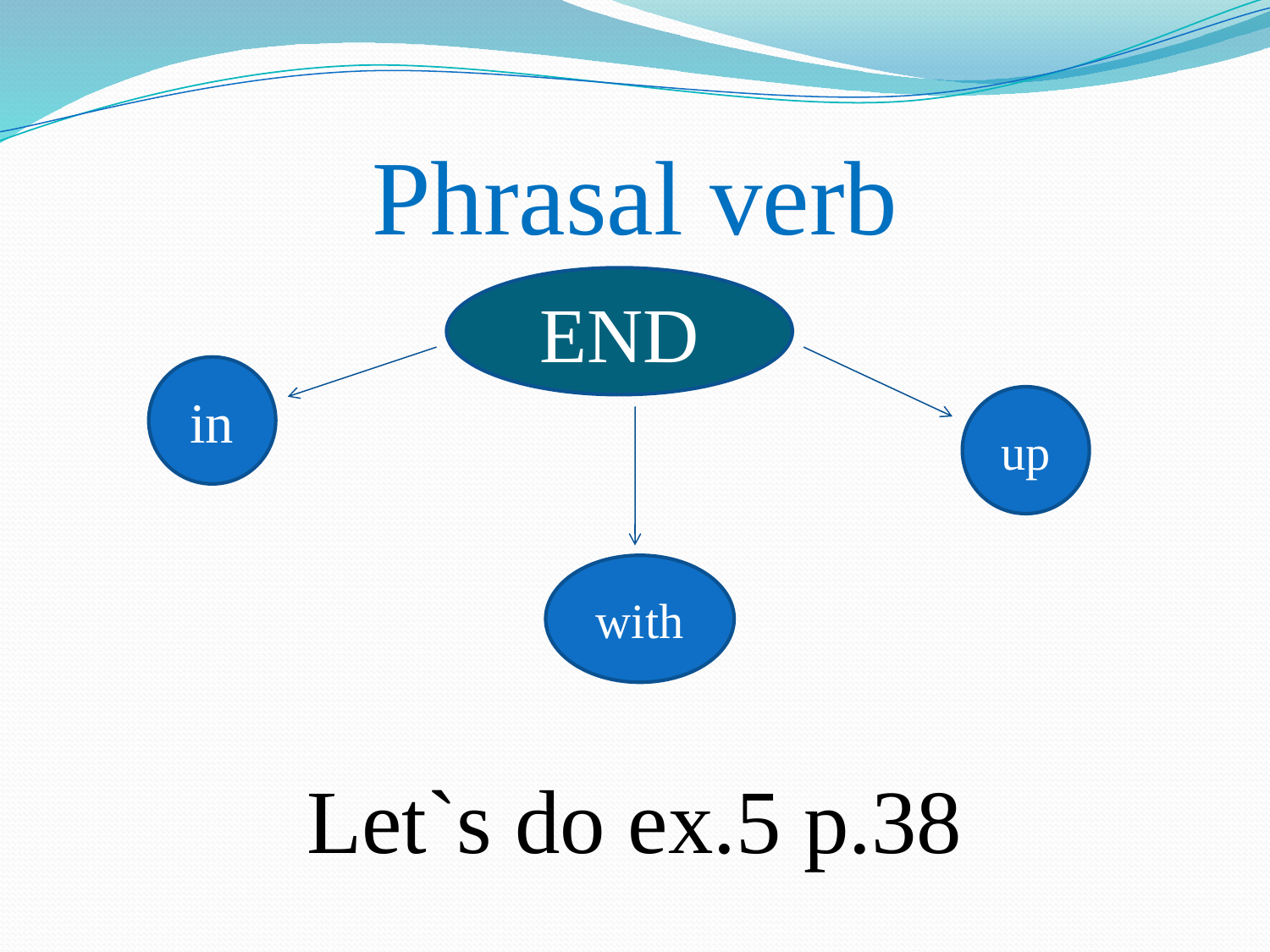

# Phrasal verb
END

Let`s do ex.5 p.38
in
up
with